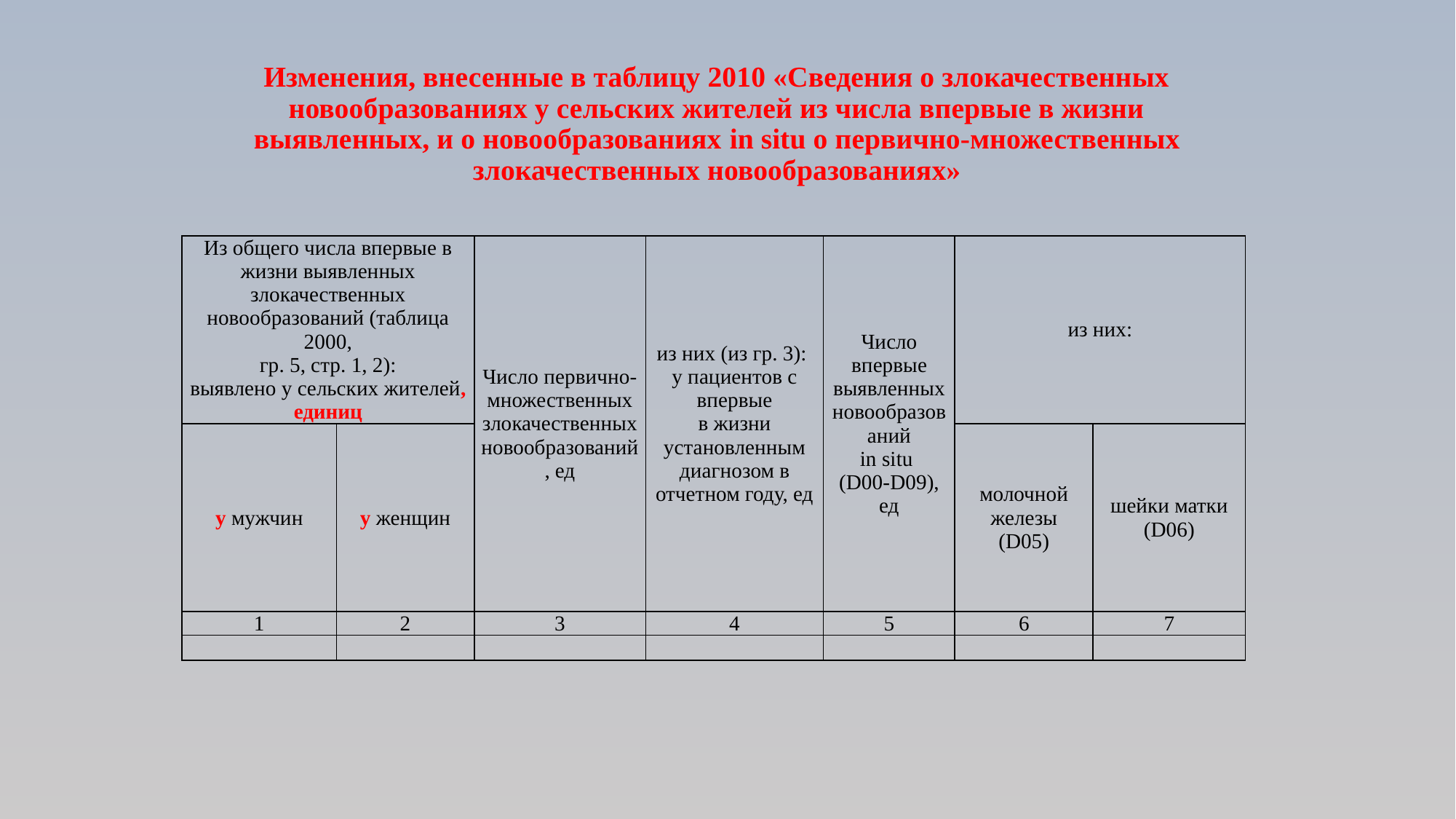

# Изменения, внесенные в таблицу 2010 «Сведения о злокачественных новообразованиях у сельских жителей из числа впервые в жизни выявленных, и о новообразованиях in situ о первично-множественных злокачественных новообразованиях»
| Из общего числа впервые в жизни выявленных злокачественных новообразований (таблица 2000, гр. 5, стр. 1, 2): выявлено у сельских жителей, единиц |  | Число первично-множественных злокачественных новообразований, ед | из них (из гр. 3): у пациентов с впервые в жизни установленным диагнозом в отчетном году, ед | Число впервые выявленных новообразований in situ (D00-D09), ед | из них: |  |
| --- | --- | --- | --- | --- | --- | --- |
| у мужчин | у женщин |  |  |  | молочной железы (D05) | шейки матки (D06) |
| 1 | 2 | 3 | 4 | 5 | 6 | 7 |
|  |  |  |  |  |  |  |